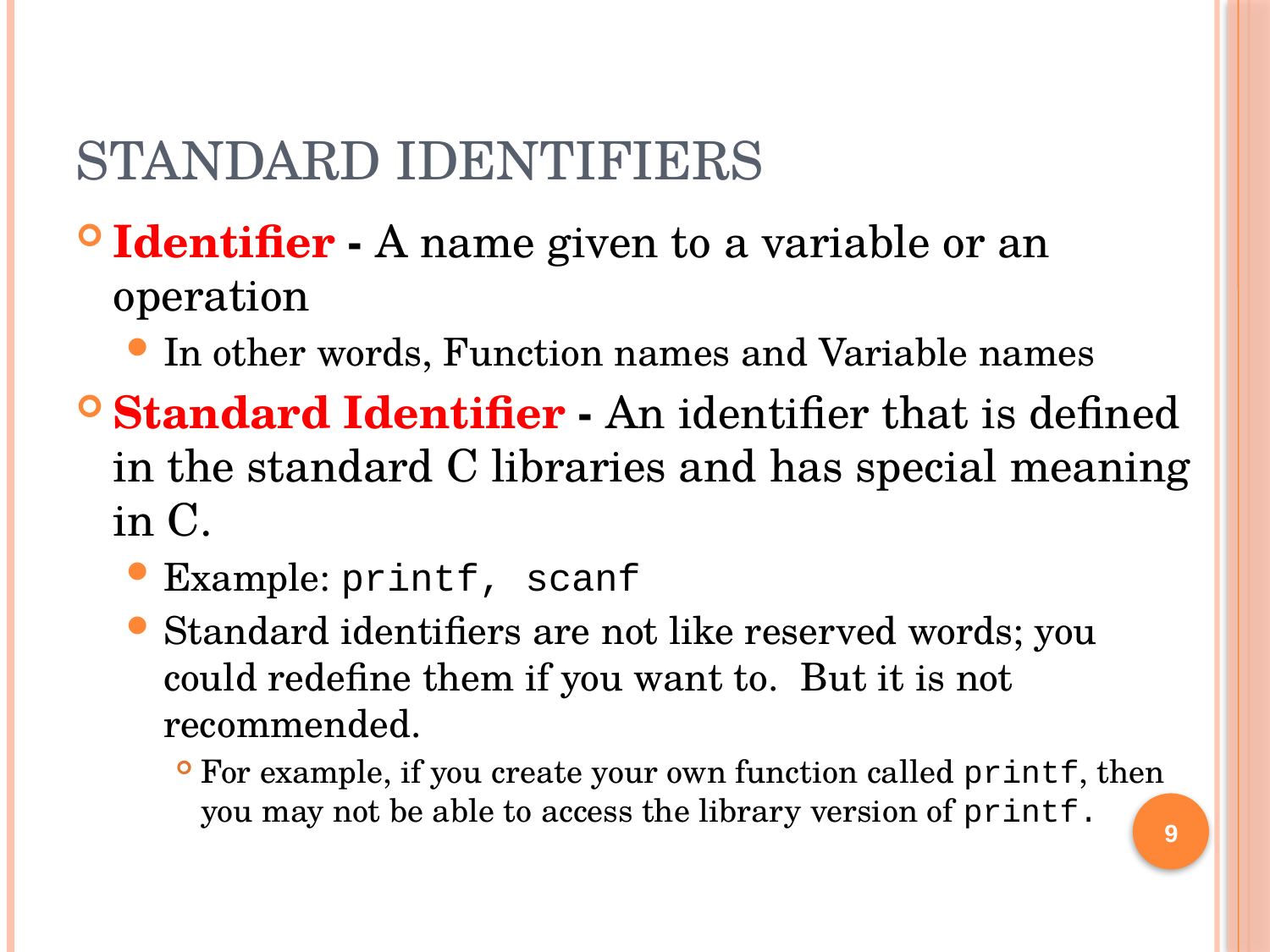

# Standard Identifiers
Identifier - A name given to a variable or an operation
In other words, Function names and Variable names
Standard Identifier - An identifier that is defined in the standard C libraries and has special meaning in C.
Example: printf, scanf
Standard identifiers are not like reserved words; you could redefine them if you want to.  But it is not recommended.
For example, if you create your own function called printf, then you may not be able to access the library version of printf.
9